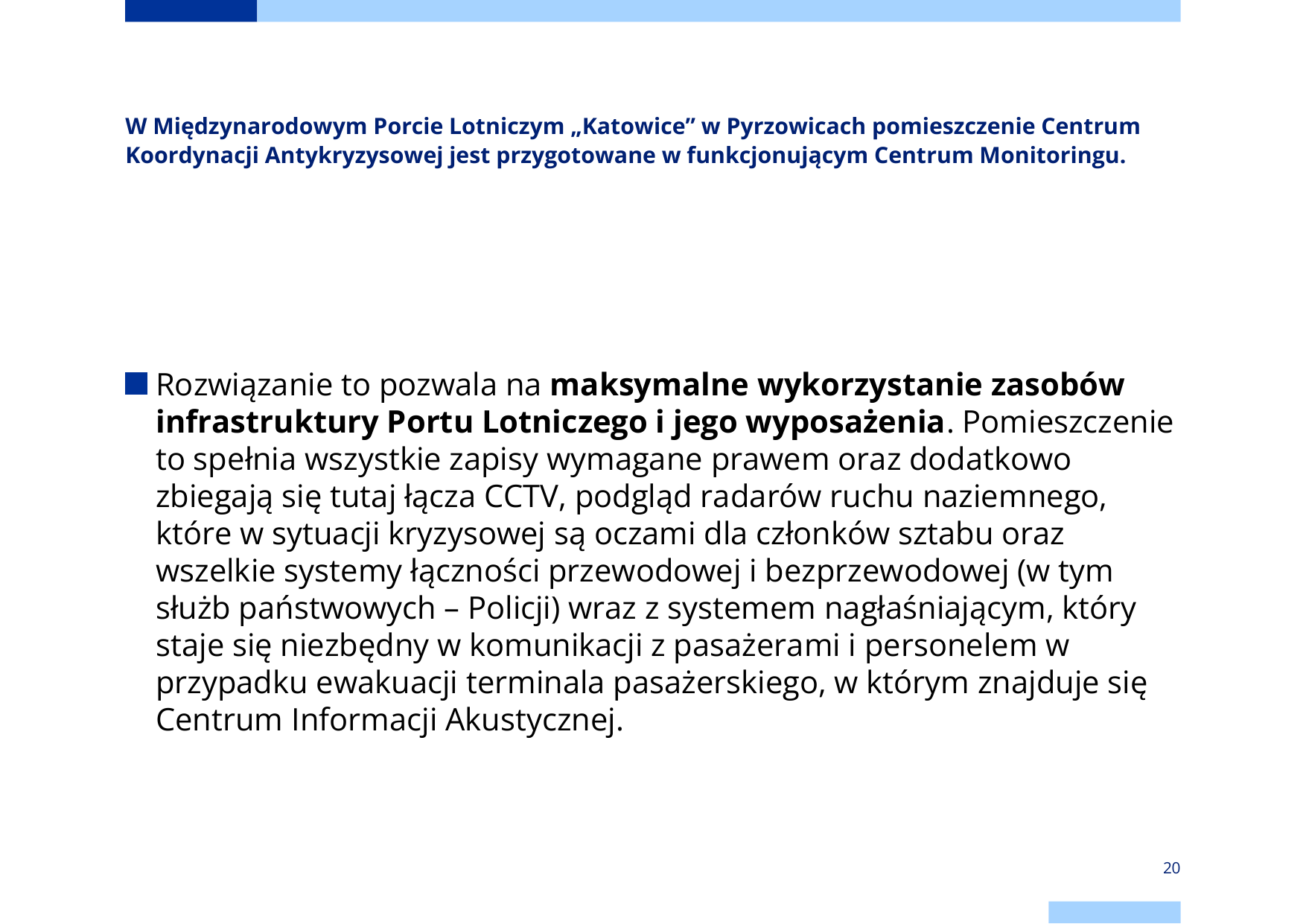

# W Międzynarodowym Porcie Lotniczym „Katowice” w Pyrzowicach pomieszczenie Centrum Koordynacji Antykryzysowej jest przygotowane w funkcjonującym Centrum Monitoringu.
Rozwiązanie to pozwala na maksymalne wykorzystanie zasobów infrastruktury Portu Lotniczego i jego wyposażenia. Pomieszczenie to spełnia wszystkie zapisy wymagane prawem oraz dodatkowo zbiegają się tutaj łącza CCTV, podgląd radarów ruchu naziemnego, które w sytuacji kryzysowej są oczami dla członków sztabu oraz wszelkie systemy łączności przewodowej i bezprzewodowej (w tym służb państwowych – Policji) wraz z systemem nagłaśniającym, który staje się niezbędny w komunikacji z pasażerami i personelem w przypadku ewakuacji terminala pasażerskiego, w którym znajduje się Centrum Informacji Akustycznej.

20